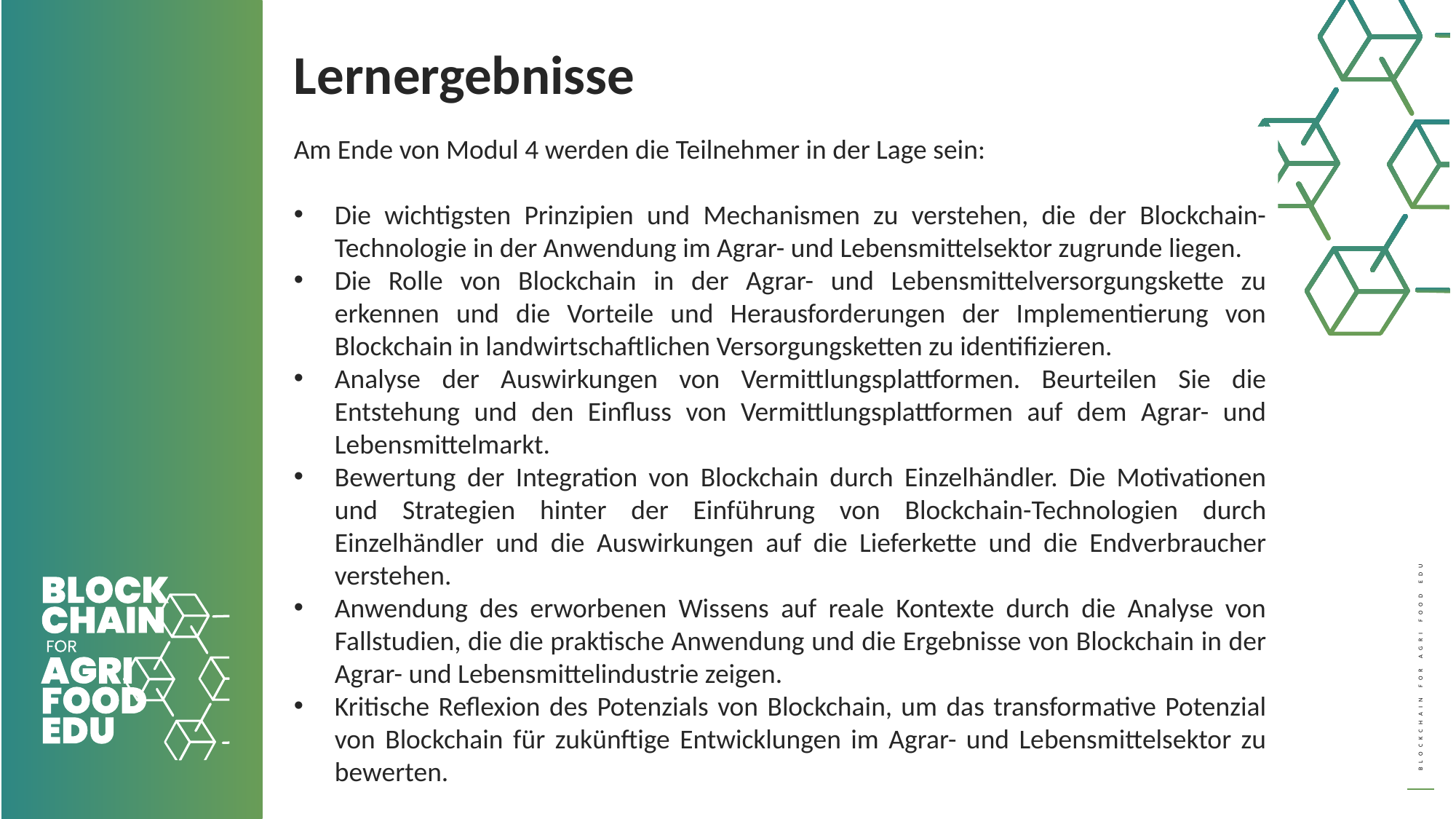

Lernergebnisse
Am Ende von Modul 4 werden die Teilnehmer in der Lage sein:

Die wichtigsten Prinzipien und Mechanismen zu verstehen, die der Blockchain-Technologie in der Anwendung im Agrar- und Lebensmittelsektor zugrunde liegen.
Die Rolle von Blockchain in der Agrar- und Lebensmittelversorgungskette zu erkennen und die Vorteile und Herausforderungen der Implementierung von Blockchain in landwirtschaftlichen Versorgungsketten zu identifizieren.
Analyse der Auswirkungen von Vermittlungsplattformen. Beurteilen Sie die Entstehung und den Einfluss von Vermittlungsplattformen auf dem Agrar- und Lebensmittelmarkt.
Bewertung der Integration von Blockchain durch Einzelhändler. Die Motivationen und Strategien hinter der Einführung von Blockchain-Technologien durch Einzelhändler und die Auswirkungen auf die Lieferkette und die Endverbraucher verstehen.
Anwendung des erworbenen Wissens auf reale Kontexte durch die Analyse von Fallstudien, die die praktische Anwendung und die Ergebnisse von Blockchain in der Agrar- und Lebensmittelindustrie zeigen.
Kritische Reflexion des Potenzials von Blockchain, um das transformative Potenzial von Blockchain für zukünftige Entwicklungen im Agrar- und Lebensmittelsektor zu bewerten.